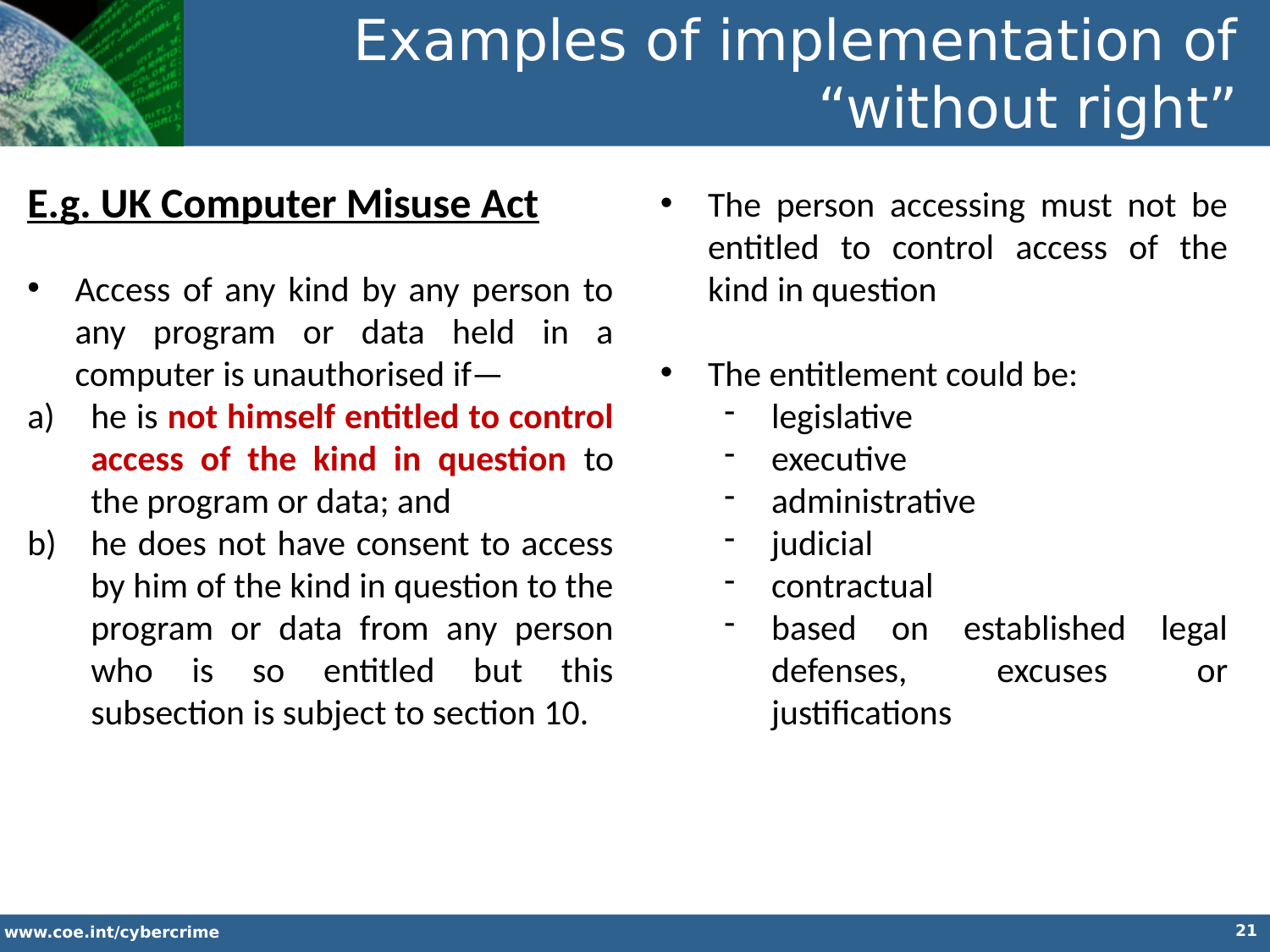

Examples of implementation of “without right”
E.g. UK Computer Misuse Act

Access of any kind by any person to any program or data held in a computer is unauthorised if—
he is not himself entitled to control access of the kind in question to the program or data; and
he does not have consent to access by him of the kind in question to the program or data from any person who is so entitled but this subsection is subject to section 10.
The person accessing must not be entitled to control access of the kind in question

The entitlement could be:
legislative
executive
administrative
judicial
contractual
based on established legal defenses, excuses or justifications